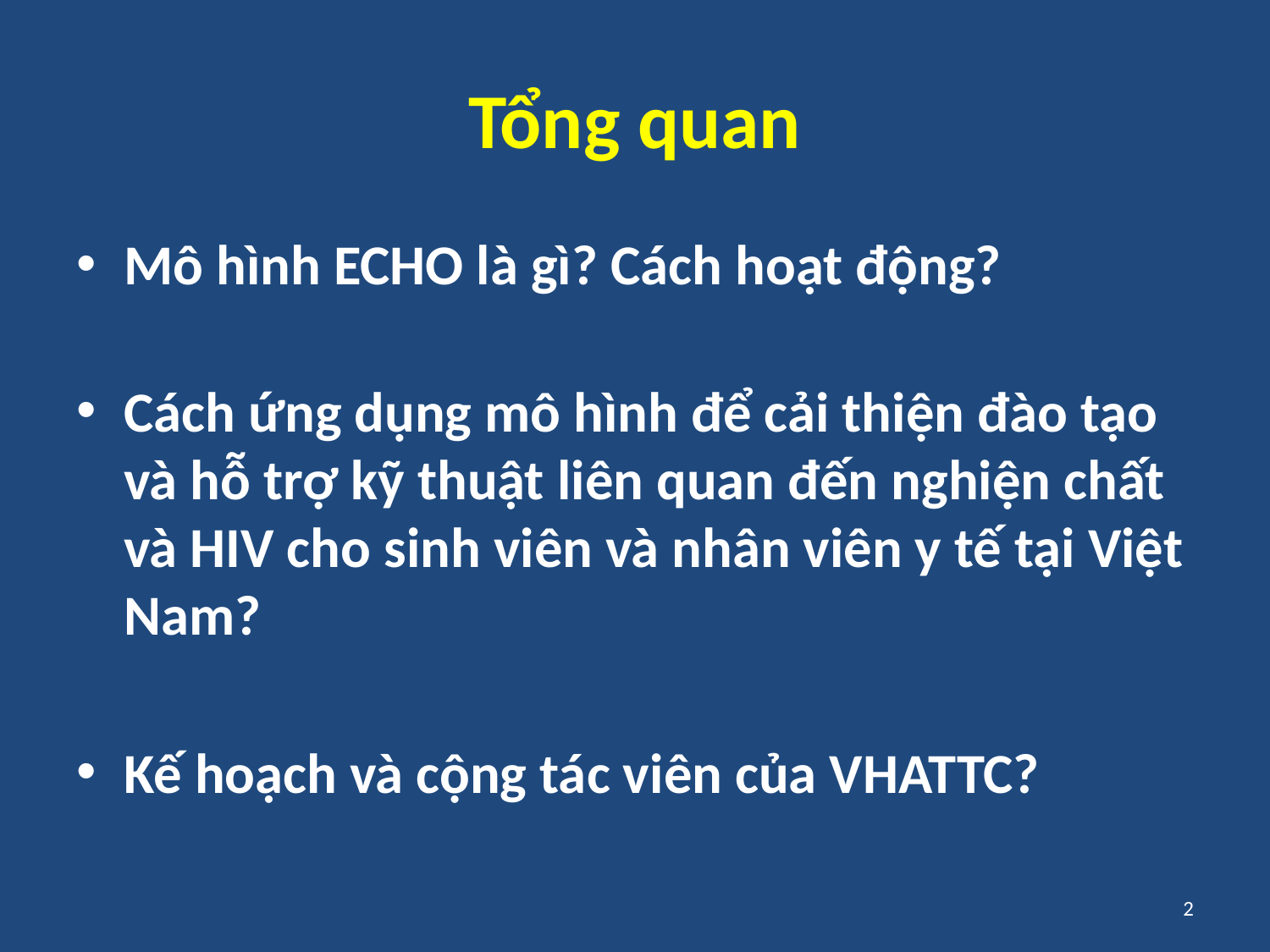

# Tổng quan
Mô hình ECHO là gì? Cách hoạt động?
Cách ứng dụng mô hình để cải thiện đào tạo và hỗ trợ kỹ thuật liên quan đến nghiện chất và HIV cho sinh viên và nhân viên y tế tại Việt Nam?

Kế hoạch và cộng tác viên của VHATTC?
2